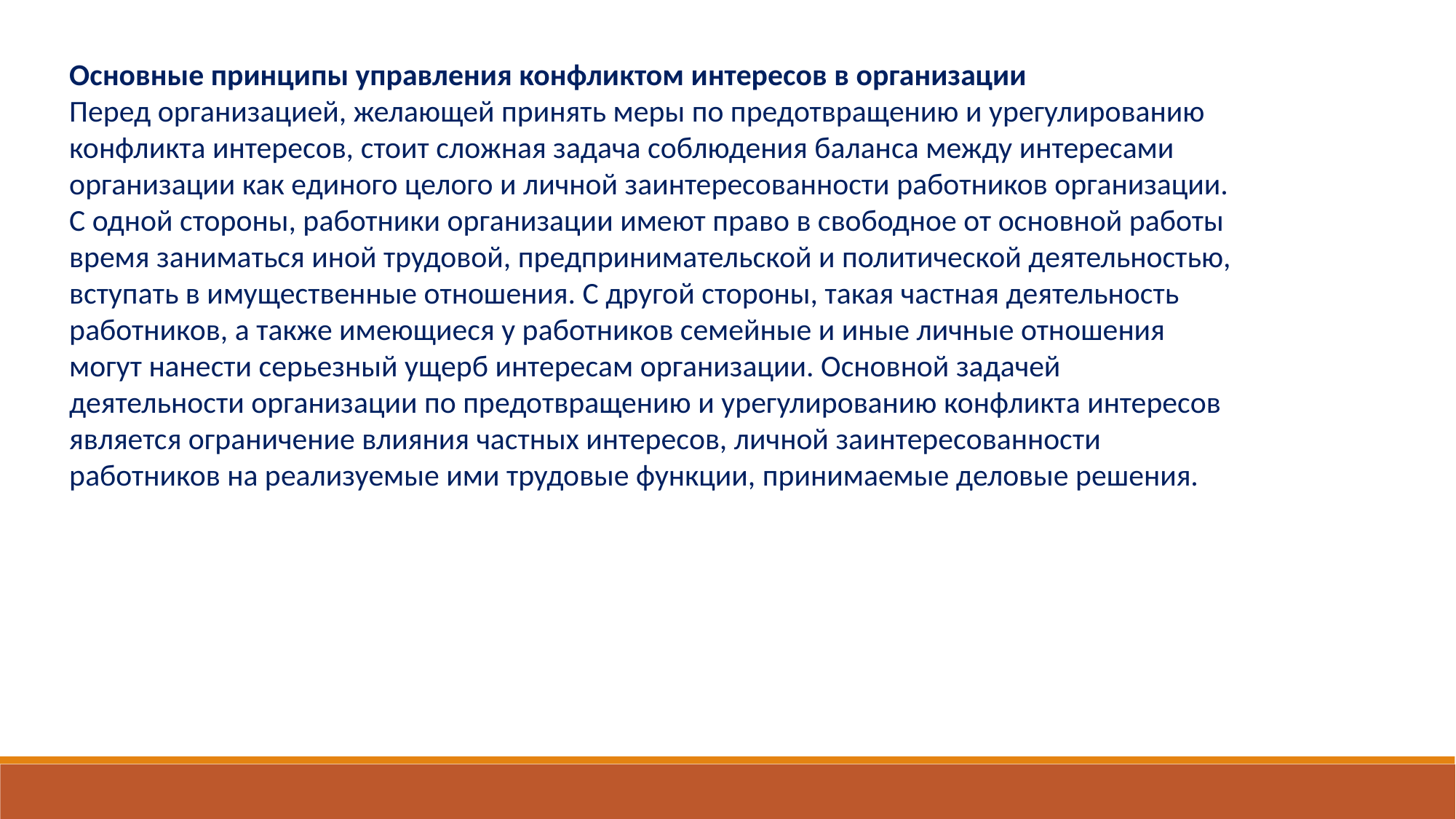

Основные принципы управления конфликтом интересов в организации
Перед организацией, желающей принять меры по предотвращению и урегулированию конфликта интересов, стоит сложная задача соблюдения баланса между интересами организации как единого целого и личной заинтересованности работников организации. С одной стороны, работники организации имеют право в свободное от основной работы время заниматься иной трудовой, предпринимательской и политической деятельностью, вступать в имущественные отношения. С другой стороны, такая частная деятельность работников, а также имеющиеся у работников семейные и иные личные отношения могут нанести серьезный ущерб интересам организации. Основной задачей деятельности организации по предотвращению и урегулированию конфликта интересов является ограничение влияния частных интересов, личной заинтересованности работников на реализуемые ими трудовые функции, принимаемые деловые решения.